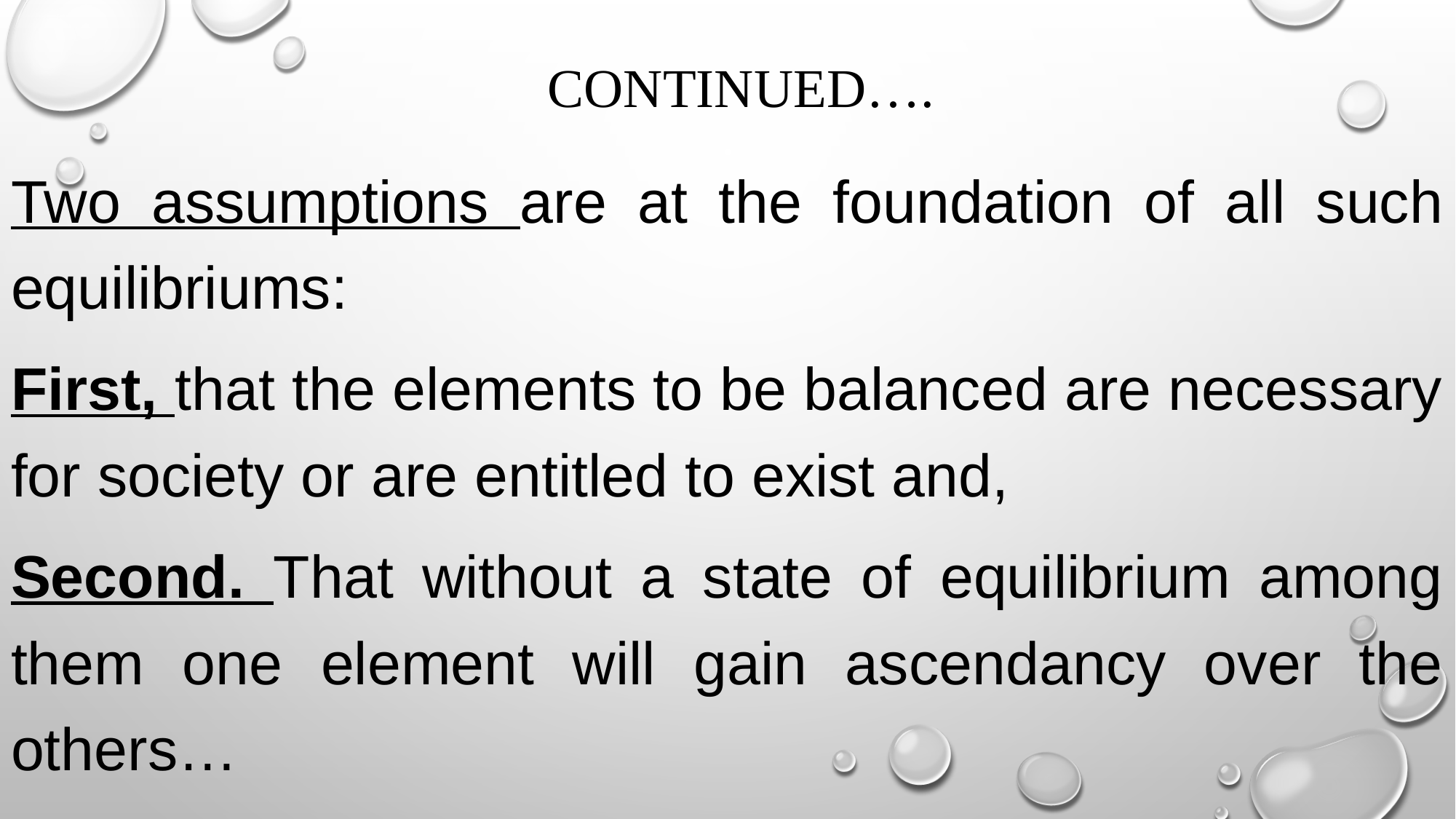

# continued….
Two assumptions are at the foundation of all such equilibriums:
First, that the elements to be balanced are necessary for society or are entitled to exist and,
Second. That without a state of equilibrium among them one element will gain ascendancy over the others…